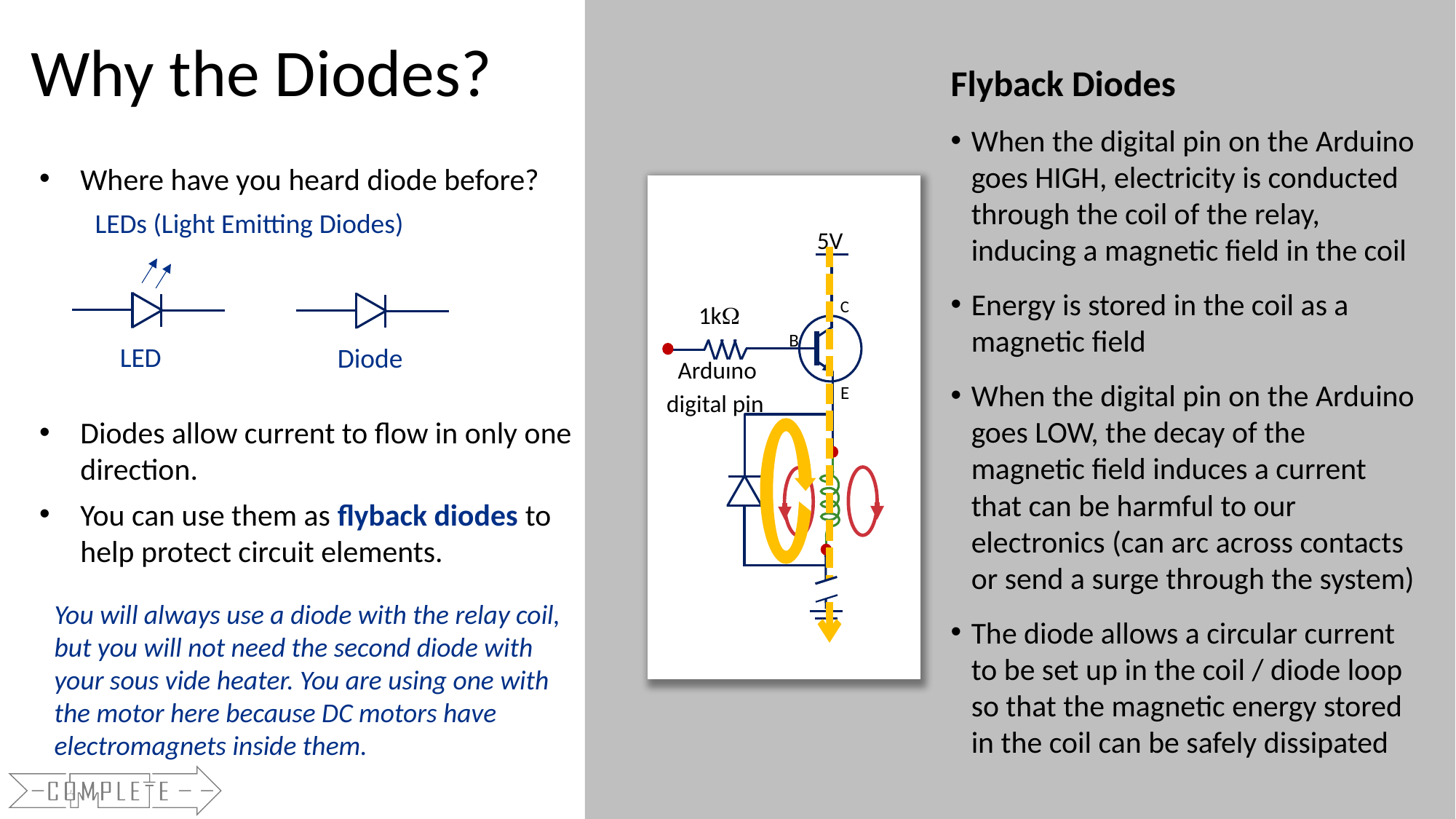

# Why the Diodes?
Flyback Diodes
When the digital pin on the Arduino goes HIGH, electricity is conducted through the coil of the relay, inducing a magnetic field in the coil
Energy is stored in the coil as a magnetic field
When the digital pin on the Arduino goes LOW, the decay of the magnetic field induces a current that can be harmful to our electronics (can arc across contacts or send a surge through the system)
The diode allows a circular current to be set up in the coil / diode loop so that the magnetic energy stored in the coil can be safely dissipated
Where have you heard diode before?

LEDs (Light Emitting Diodes)
5V

C
B
E
1kΩ

Arduino digital pin

LED

Diode
Diodes allow current to flow in only one direction.
You can use them as flyback diodes to help protect circuit elements.

You will always use a diode with the relay coil, but you will not need the second diode with your sous vide heater. You are using one with the motor here because DC motors have electromagnets inside them.
5